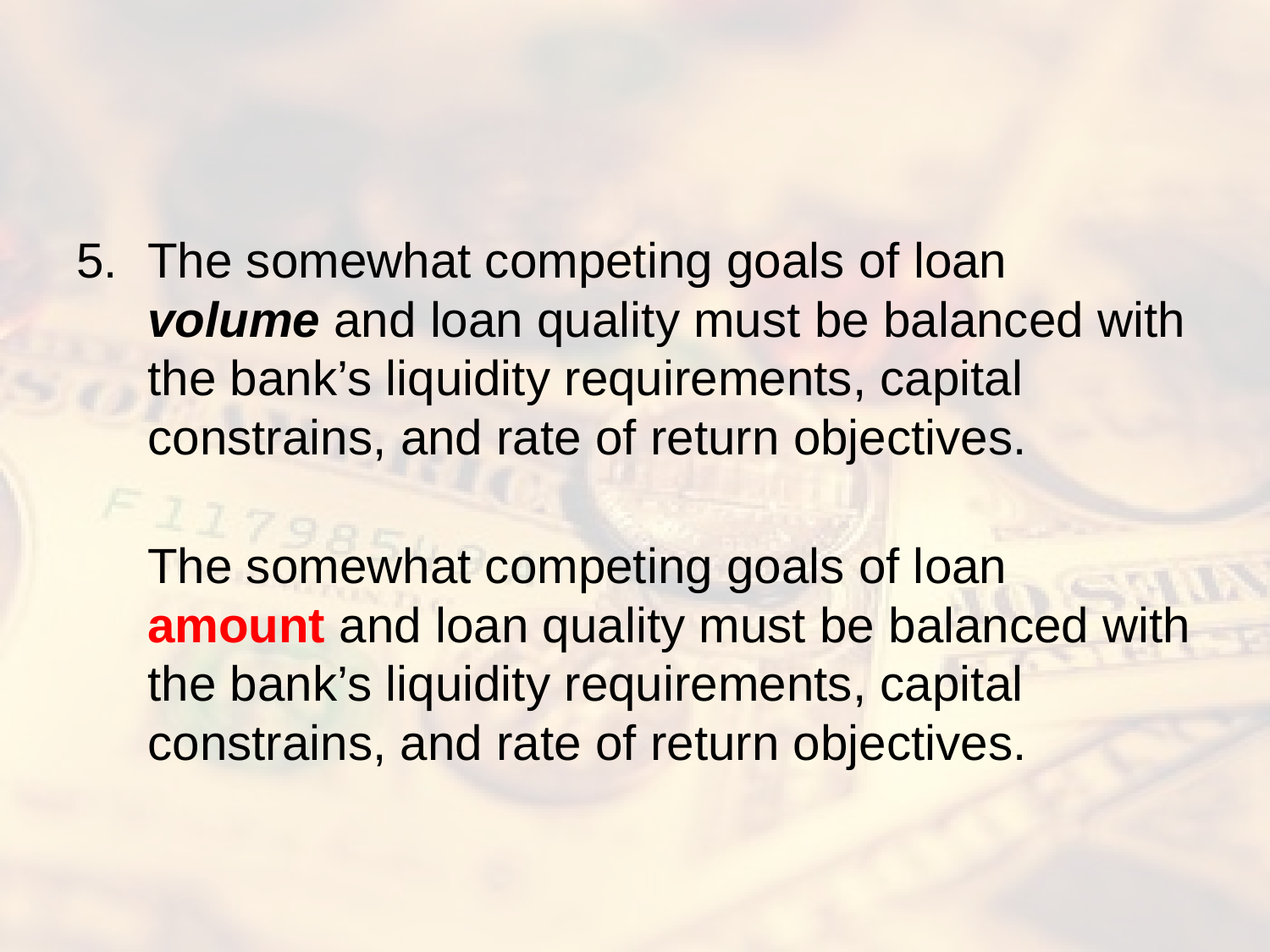

#
The somewhat competing goals of loan volume and loan quality must be balanced with the bank’s liquidity requirements, capital constrains, and rate of return objectives.
The somewhat competing goals of loan amount and loan quality must be balanced with the bank’s liquidity requirements, capital constrains, and rate of return objectives.